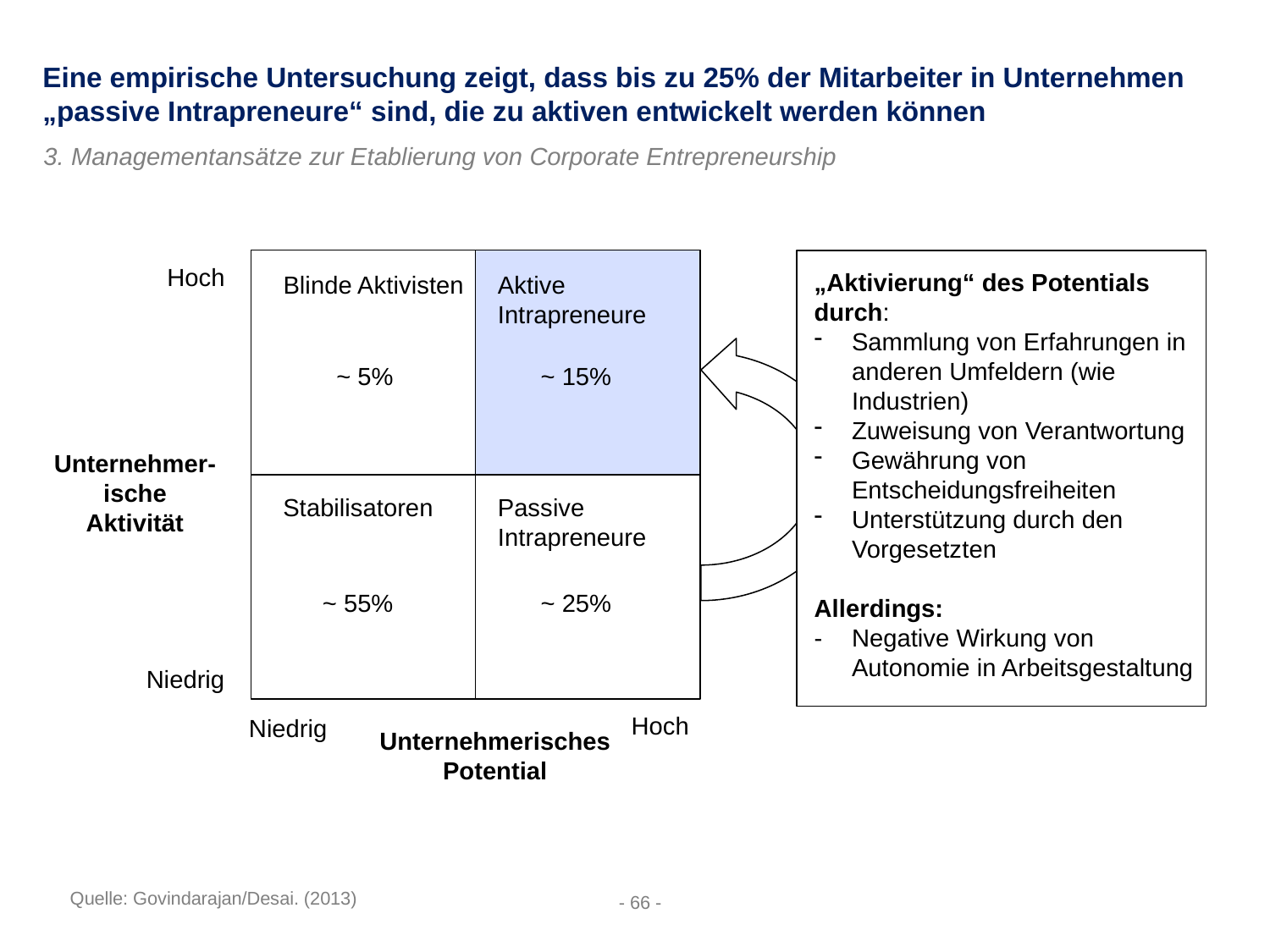

Eine empirische Untersuchung zeigt, dass bis zu 25% der Mitarbeiter in Unternehmen „passive Intrapreneure“ sind, die zu aktiven entwickelt werden können
3. Managementansätze zur Etablierung von Corporate Entrepreneurship

Hoch
„Aktivierung“ des Potentials durch:
Sammlung von Erfahrungen in anderen Umfeldern (wie Industrien)
Zuweisung von Verantwortung
Gewährung von Entscheidungsfreiheiten
Unterstützung durch den Vorgesetzten

Allerdings:
- 	Negative Wirkung von Autonomie in Arbeitsgestaltung

Blinde Aktivisten
Aktive Intrapreneure

~ 5%
~ 15%
Unternehmer-ische Aktivität
Stabilisatoren
Passive Intrapreneure
~ 55%
~ 25%
Niedrig
Hoch
Niedrig
Unternehmerisches Potential
Quelle: Govindarajan/Desai. (2013)
- 66 -